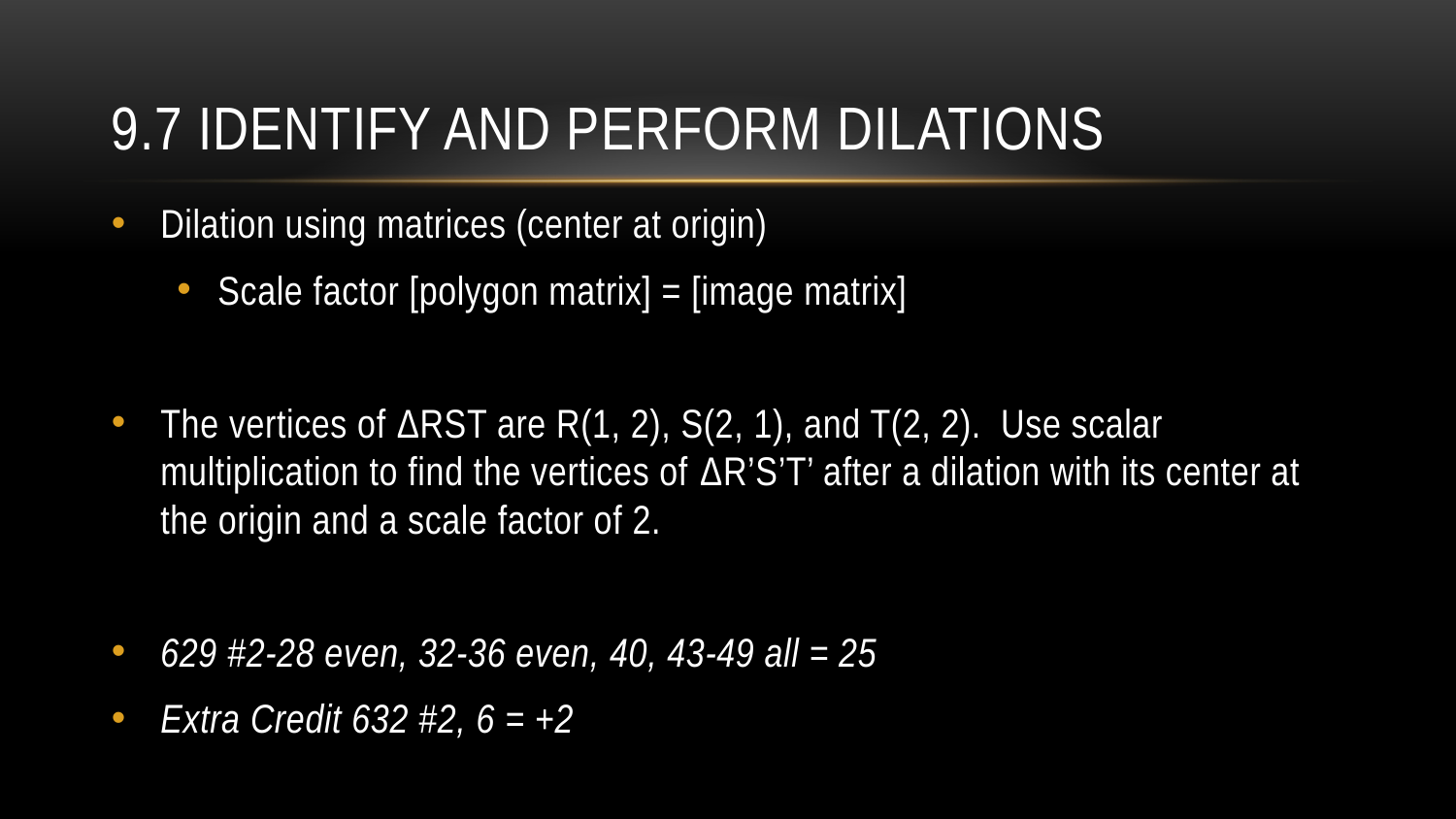

# 9.7 Identify and Perform Dilations
Dilation using matrices (center at origin)
Scale factor [polygon matrix] = [image matrix]

The vertices of ΔRST are R(1, 2), S(2, 1), and T(2, 2).  Use scalar multiplication to find the vertices of ΔR’S’T’ after a dilation with its center at the origin and a scale factor of 2.

629 #2-28 even, 32-36 even, 40, 43-49 all = 25
Extra Credit 632 #2, 6 = +2